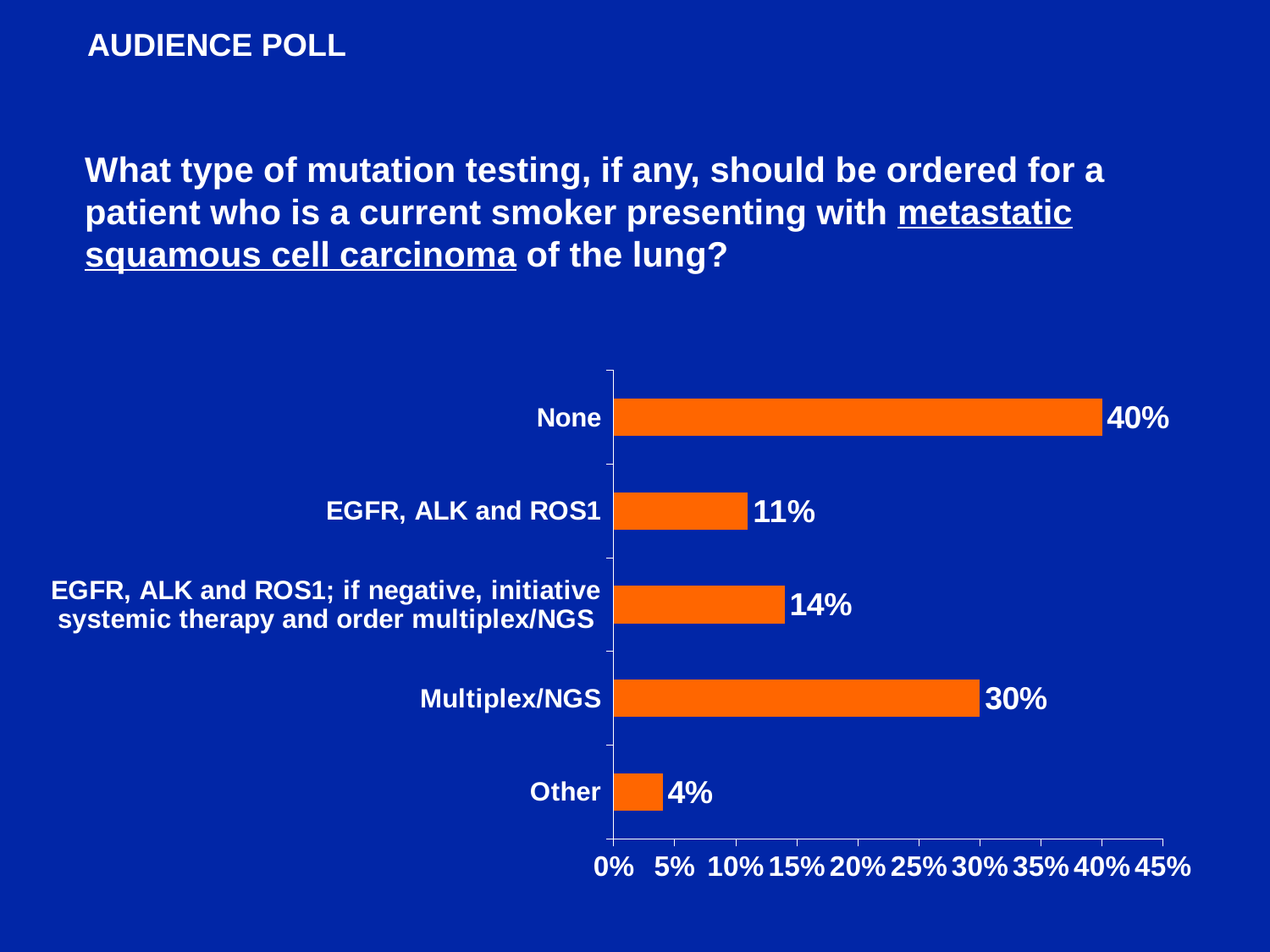

AUDIENCE POLL
What type of mutation testing, if any, should be ordered for a patient who is a current smoker presenting with metastatic squamous cell carcinoma of the lung?

### Chart

| Category | Series 1 |
|---|---|
| Other | 0.04 |
| Multiplex/NGS | 0.3 |
| EGFR, ALK and ROS1; if negative, initiative systemic therapy and order multiplex/NGS | 0.14 |
| EGFR, ALK and ROS1 | 0.11 |
| None | 0.4 |